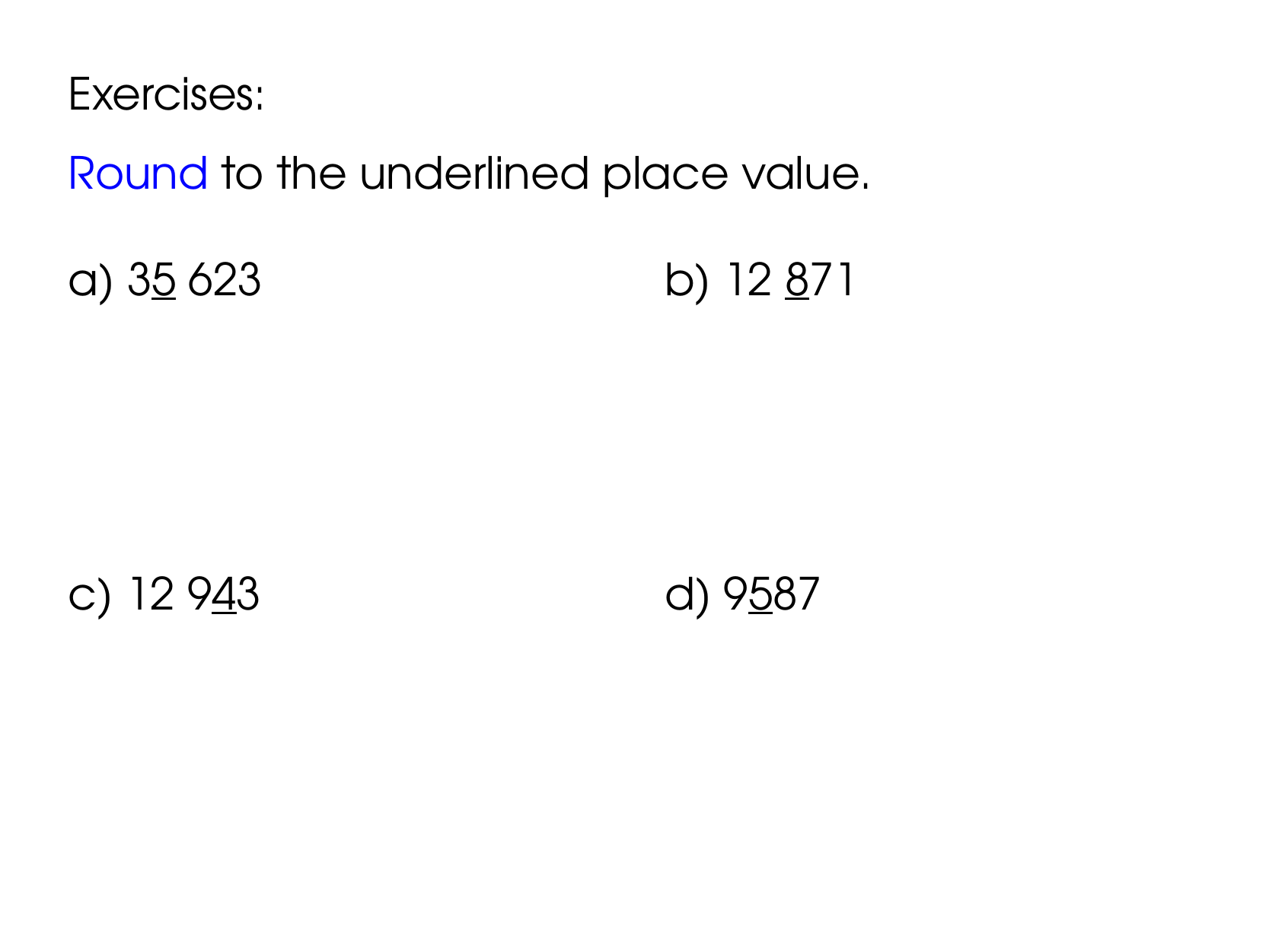

Exercises:
Round to the underlined place value.
a) 35 623
b) 12 871
c) 12 943
d) 9587